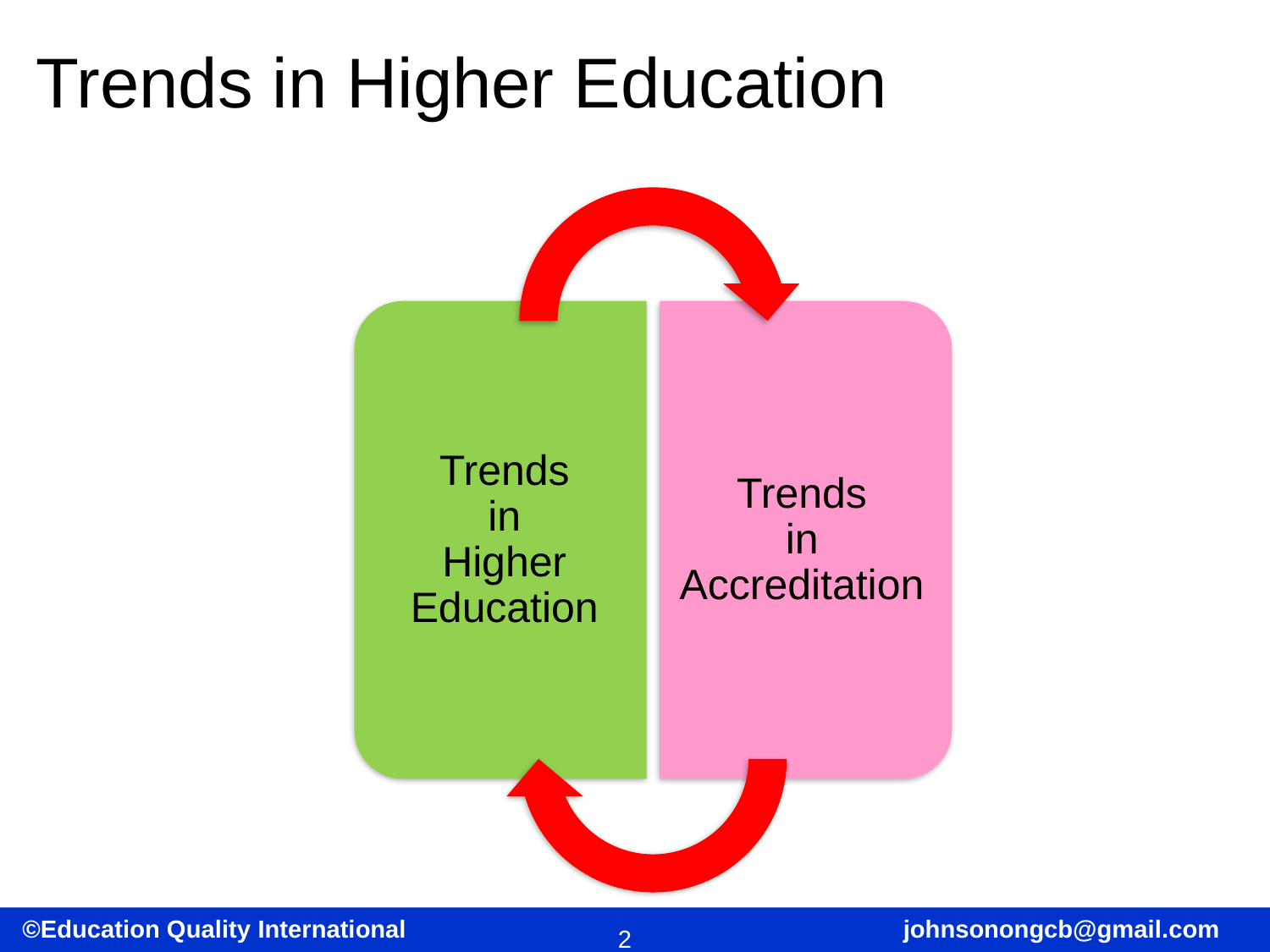

# Trends in Higher Education

Trends
in
Higher Education
Trends
in Accreditation

2